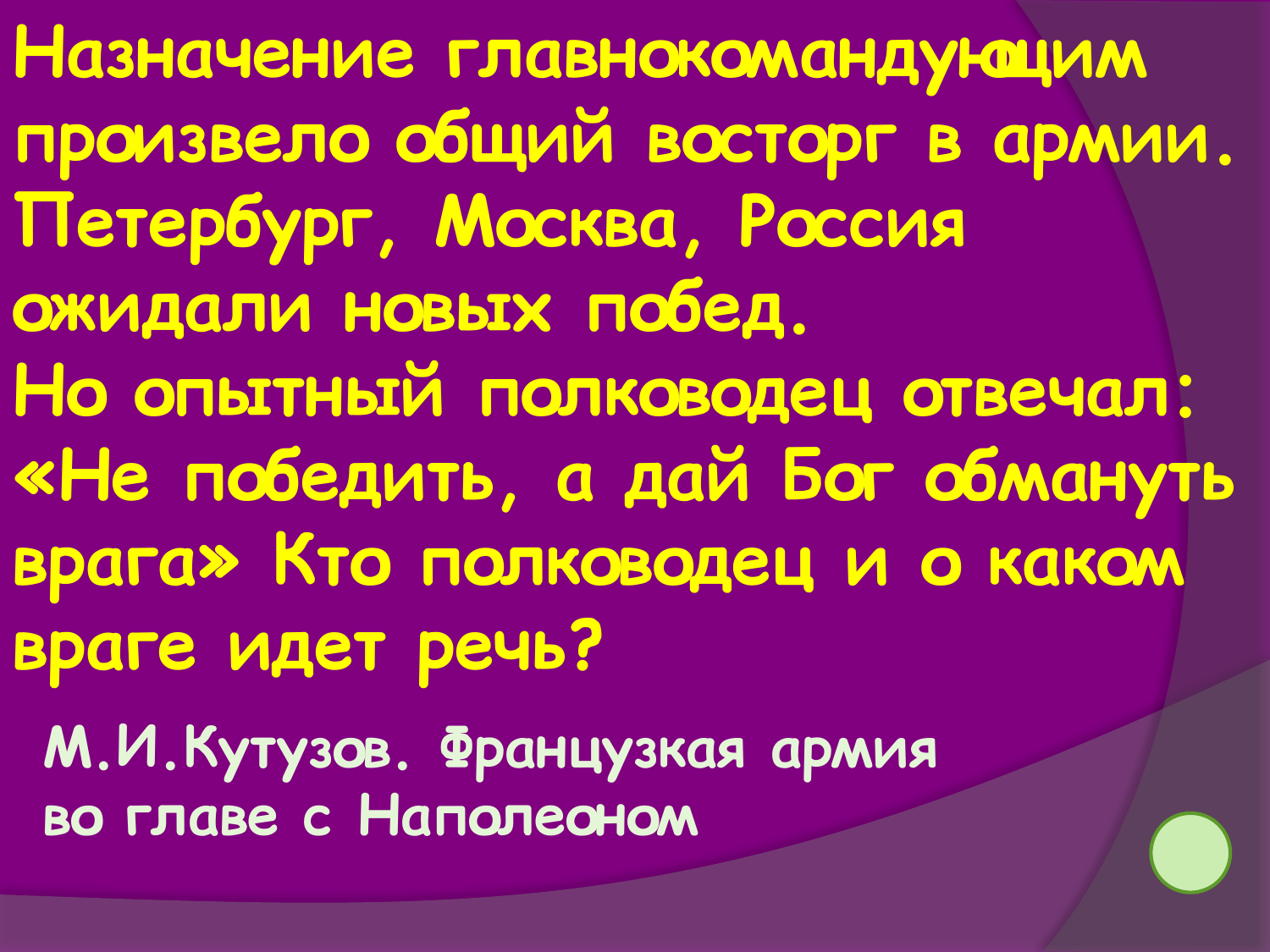

Назначение главнокомандующим произвело общий восторг в армии. Петербург, Москва, Россия ожидали новых побед.
Но опытный полководец отвечал: «Не победить, а дай Бог обмануть врага» Кто полководец и о каком враге идет речь?
М.И.Кутузов. Французкая армия во главе с Наполеоном